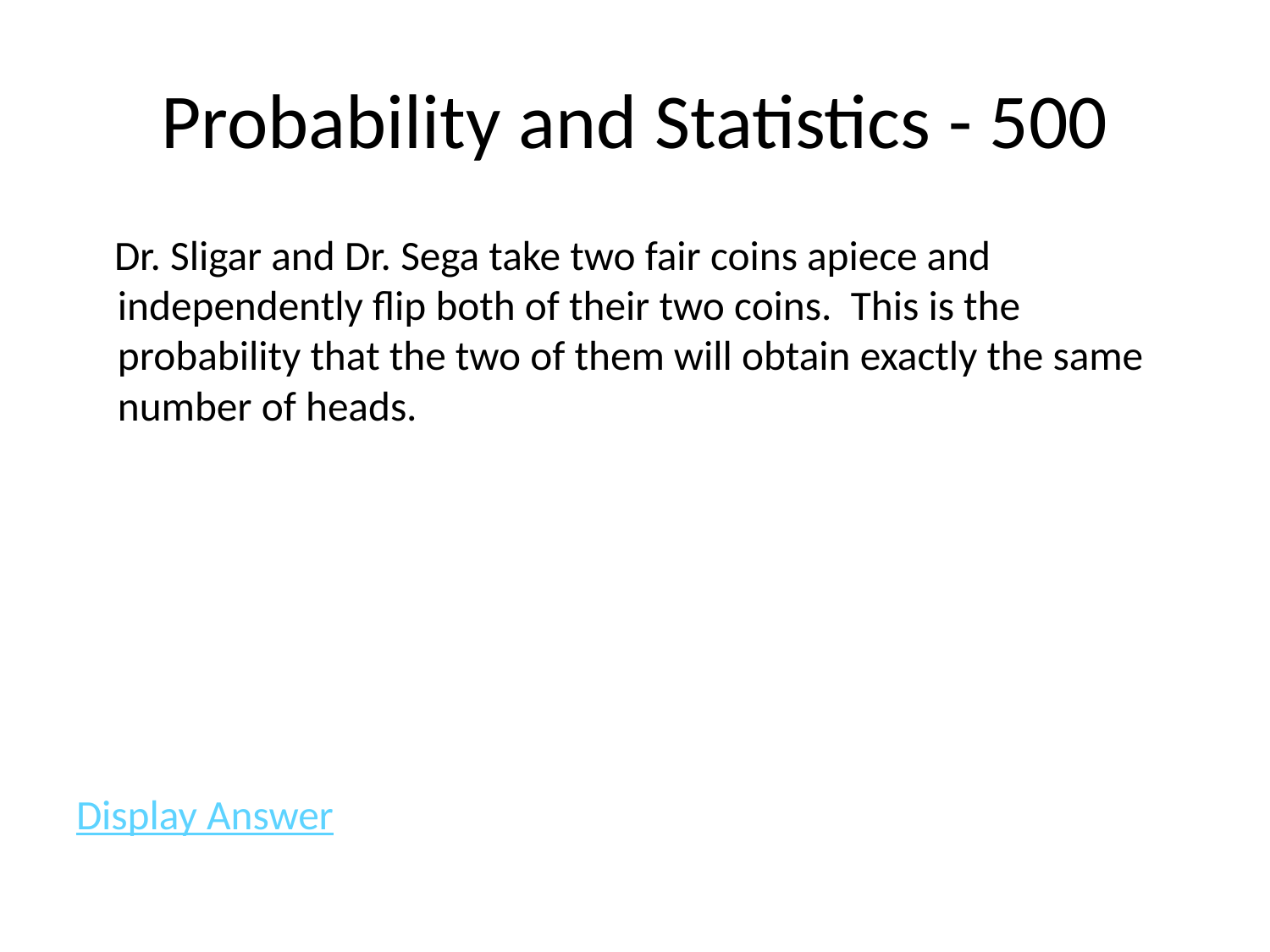

# Probability and Statistics - 500

    Dr. Sligar and Dr. Sega take two fair coins apiece and independently flip both of their two coins.  This is the probability that the two of them will obtain exactly the same number of heads.

Display Answer